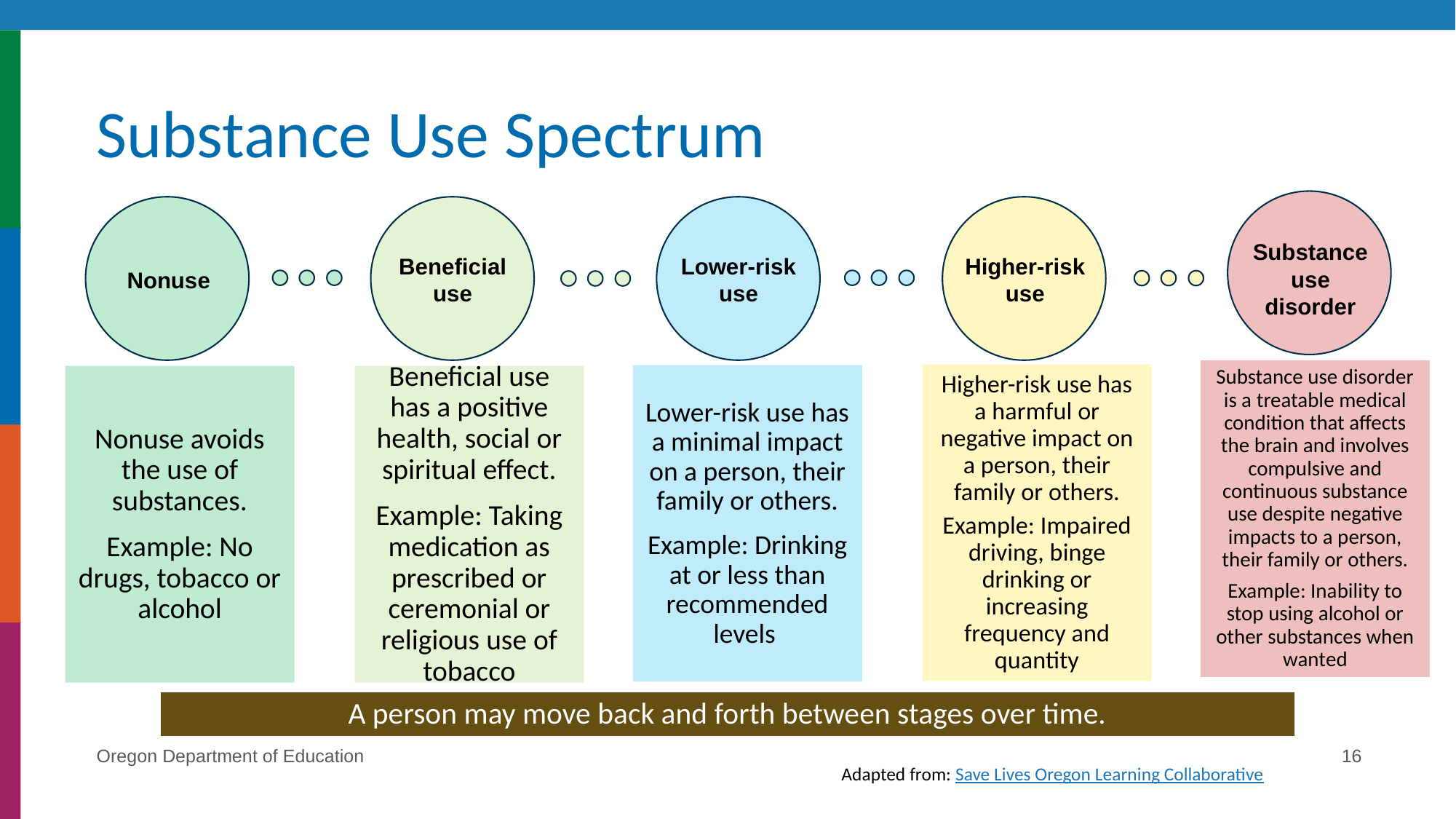

# Substance Use Spectrum
Substance use disorder
Beneficial use
Lower-risk use
Higher-risk use
Nonuse
Substance use disorder is a treatable medical condition that affects the brain and involves compulsive and continuous substance use despite negative impacts to a person, their family or others.
Example: Inability to stop using alcohol or other substances when wanted
Higher-risk use has a harmful or negative impact on a person, their family or others.
Example: Impaired driving, binge drinking or increasing frequency and quantity
Lower-risk use has a minimal impact on a person, their family or others.
Example: Drinking at or less than recommended levels
Nonuse avoids the use of substances.
Example: No drugs, tobacco or alcohol
Beneficial use has a positive health, social or spiritual effect.
Example: Taking medication as prescribed or ceremonial or religious use of tobacco
A person may move back and forth between stages over time.

Oregon Department of Education
16
Adapted from: Save Lives Oregon Learning Collaborative